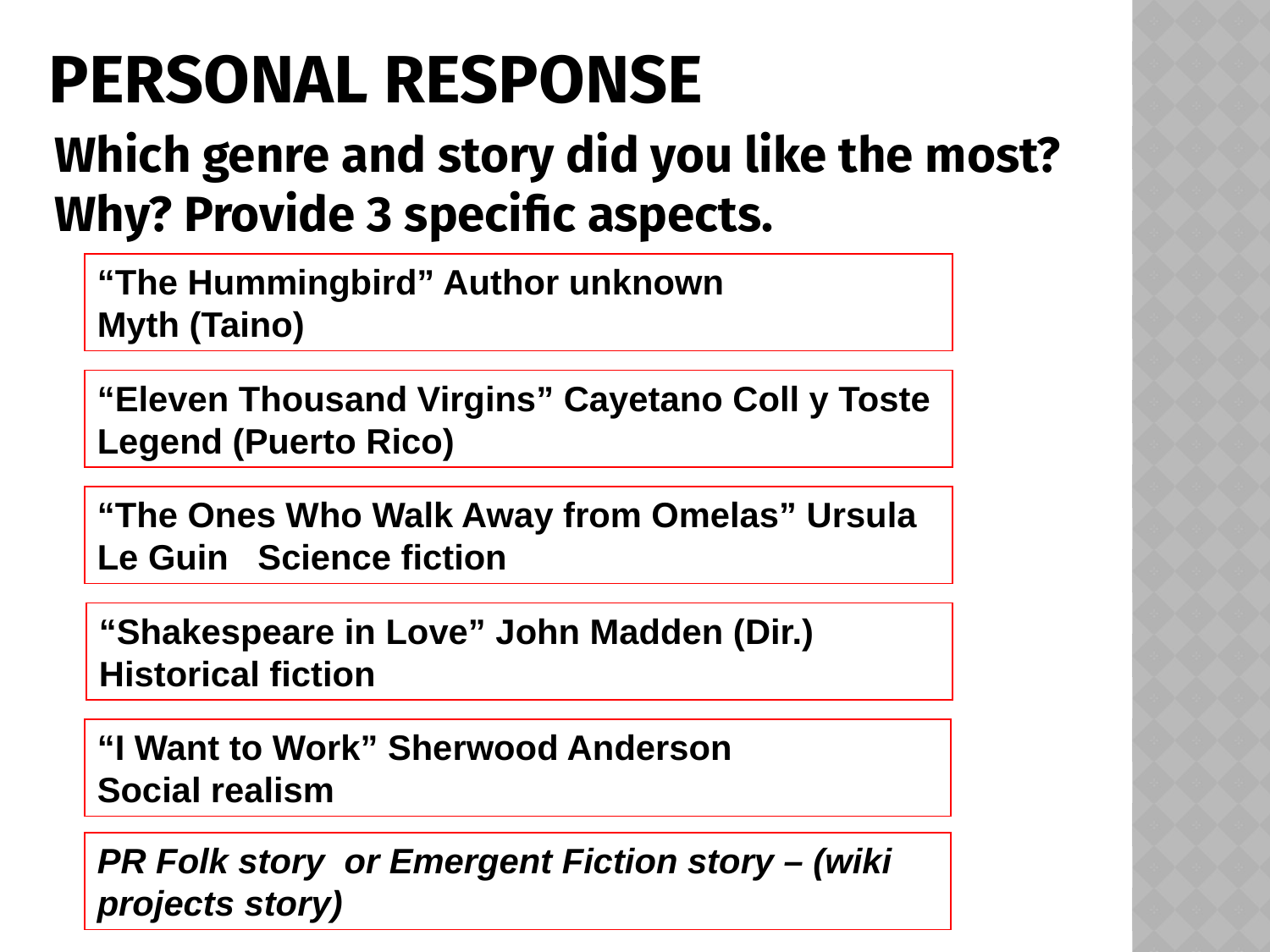

# Personal response
Which genre and story did you like the most?  Why? Provide 3 specific aspects.
“The Hummingbird” Author unknown
Myth (Taino)
“Eleven Thousand Virgins” Cayetano Coll y Toste
Legend (Puerto Rico)
“The Ones Who Walk Away from Omelas” Ursula Le Guin   Science fiction
“Shakespeare in Love” John Madden (Dir.)
Historical fiction
“I Want to Work” Sherwood Anderson
Social realism
PR Folk story  or Emergent Fiction story – (wiki projects story)